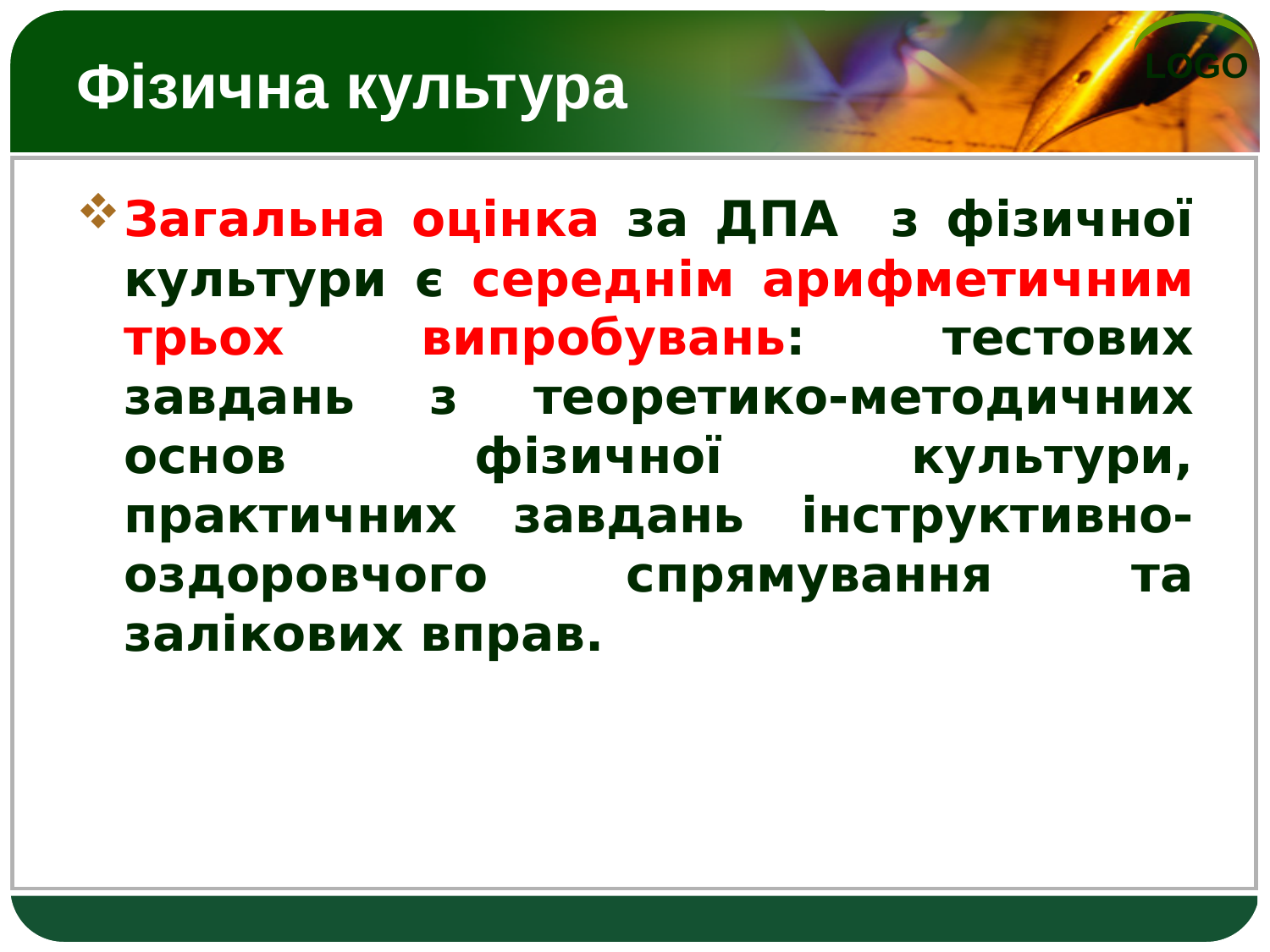

# Фізична культура
Загальна оцінка за ДПА  з фізичної культури є середнім арифметичним трьох випробувань: тестових завдань з теоретико-методичних основ фізичної культури, практичних завдань інструктивно-оздоровчого спрямування та залікових вправ.